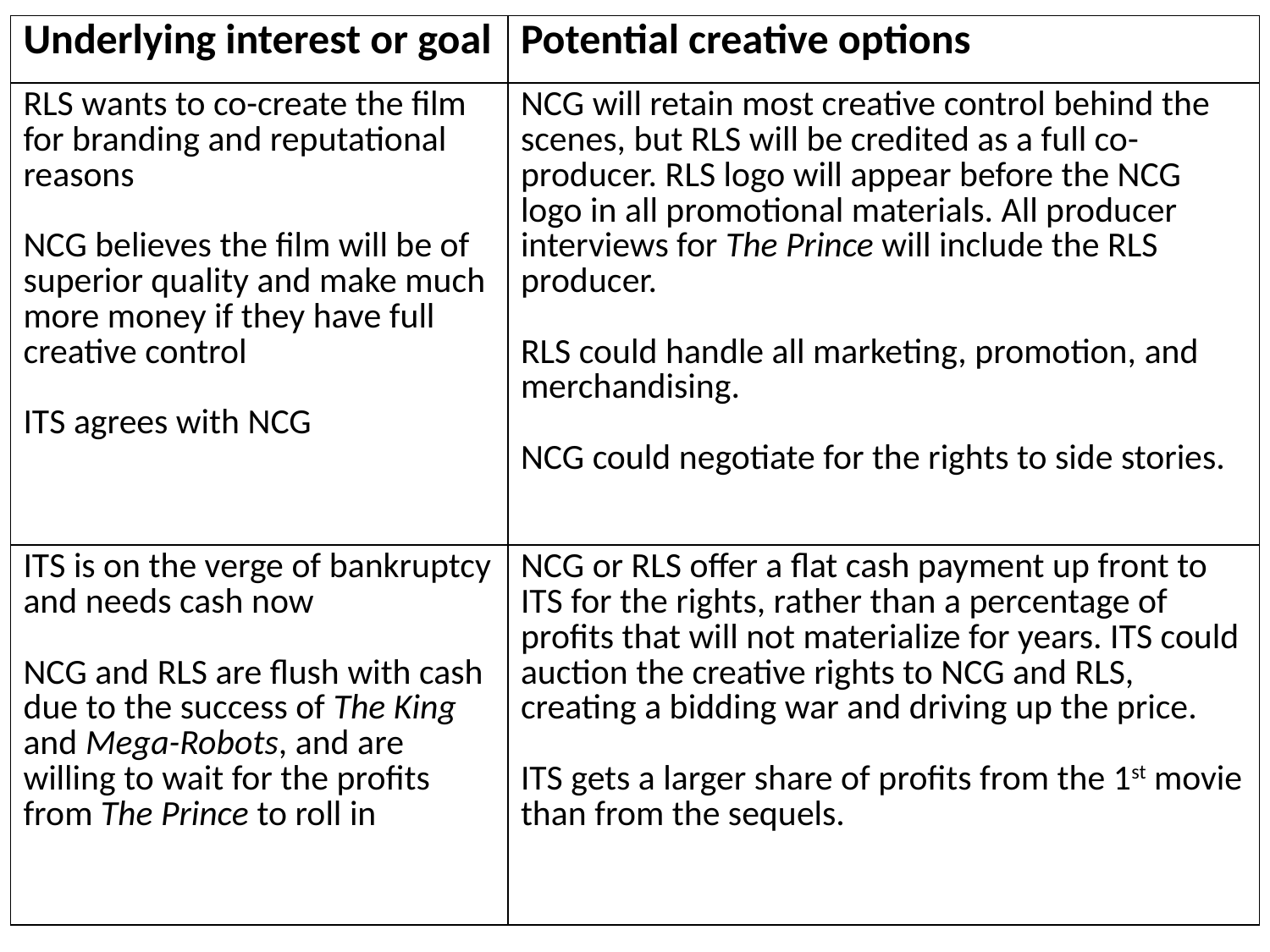

| Underlying interest or goal | Potential creative options |
| --- | --- |
| RLS wants to co-create the film for branding and reputational reasons NCG believes the film will be of superior quality and make much more money if they have full creative control ITS agrees with NCG | NCG will retain most creative control behind the scenes, but RLS will be credited as a full co-producer. RLS logo will appear before the NCG logo in all promotional materials. All producer interviews for The Prince will include the RLS producer. RLS could handle all marketing, promotion, and merchandising. NCG could negotiate for the rights to side stories. |
| ITS is on the verge of bankruptcy and needs cash now NCG and RLS are flush with cash due to the success of The King and Mega-Robots, and are willing to wait for the profits from The Prince to roll in | NCG or RLS offer a flat cash payment up front to ITS for the rights, rather than a percentage of profits that will not materialize for years. ITS could auction the creative rights to NCG and RLS, creating a bidding war and driving up the price. ITS gets a larger share of profits from the 1st movie than from the sequels. |